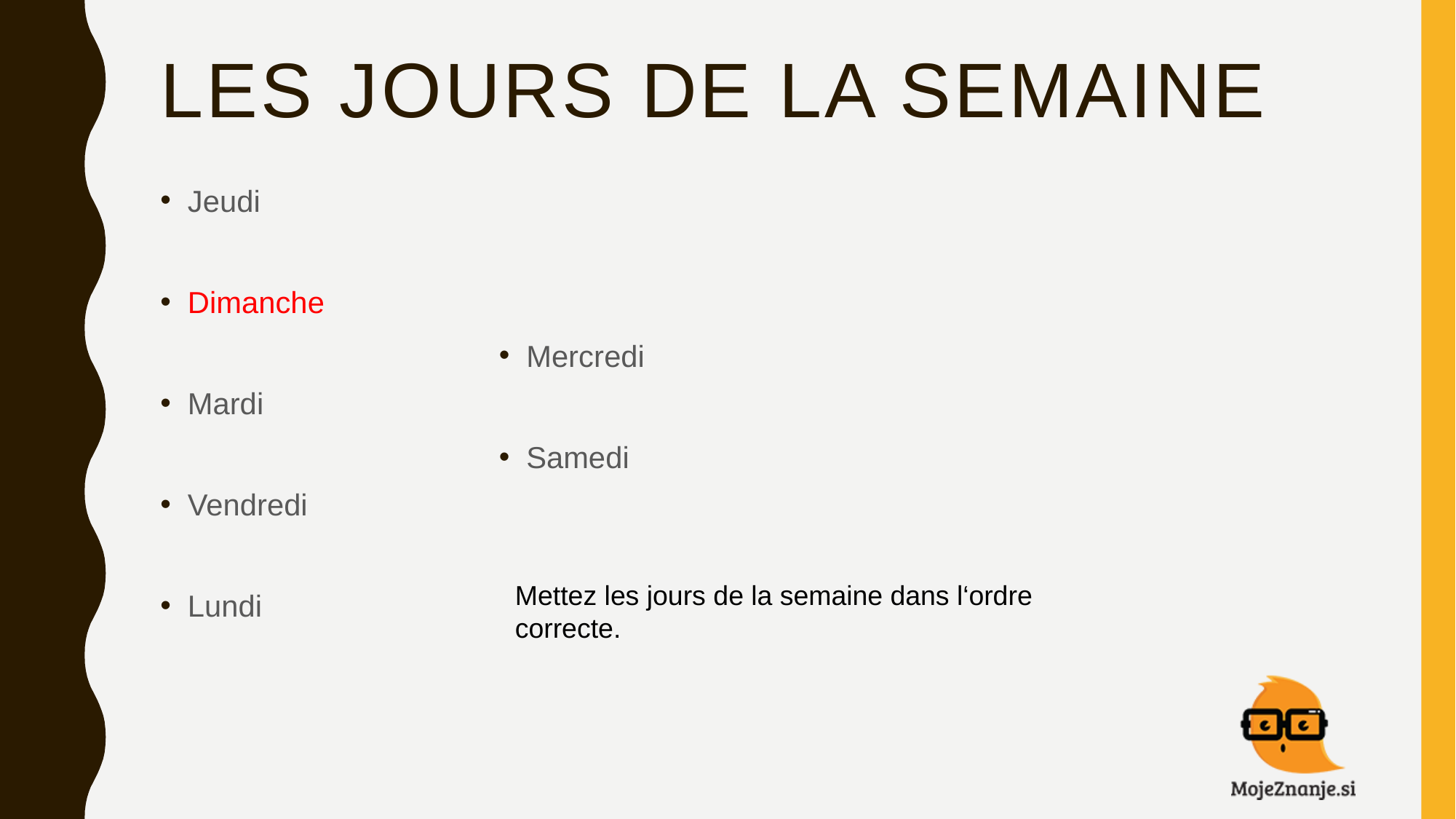

# Les jours de la semaine
Jeudi

Dimanche

Mardi

Vendredi

Lundi

Mercredi

Samedi

Mettez les jours de la semaine dans l‘ordre correcte.